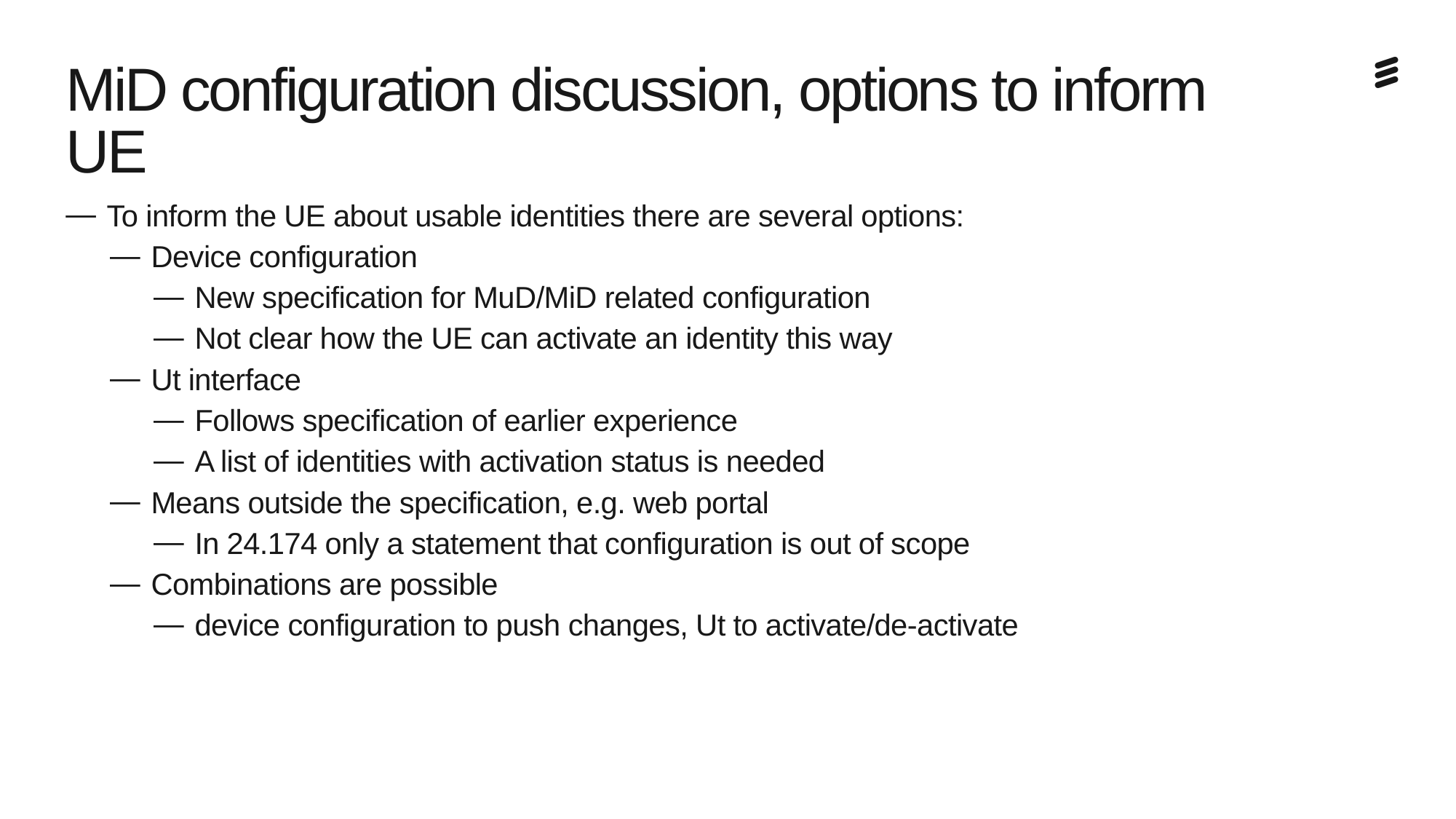

# MiD configuration discussion, options to inform UE
To inform the UE about usable identities there are several options:
Device configuration
New specification for MuD/MiD related configuration
Not clear how the UE can activate an identity this way
Ut interface
Follows specification of earlier experience
A list of identities with activation status is needed
Means outside the specification, e.g. web portal
In 24.174 only a statement that configuration is out of scope
Combinations are possible
device configuration to push changes, Ut to activate/de-activate